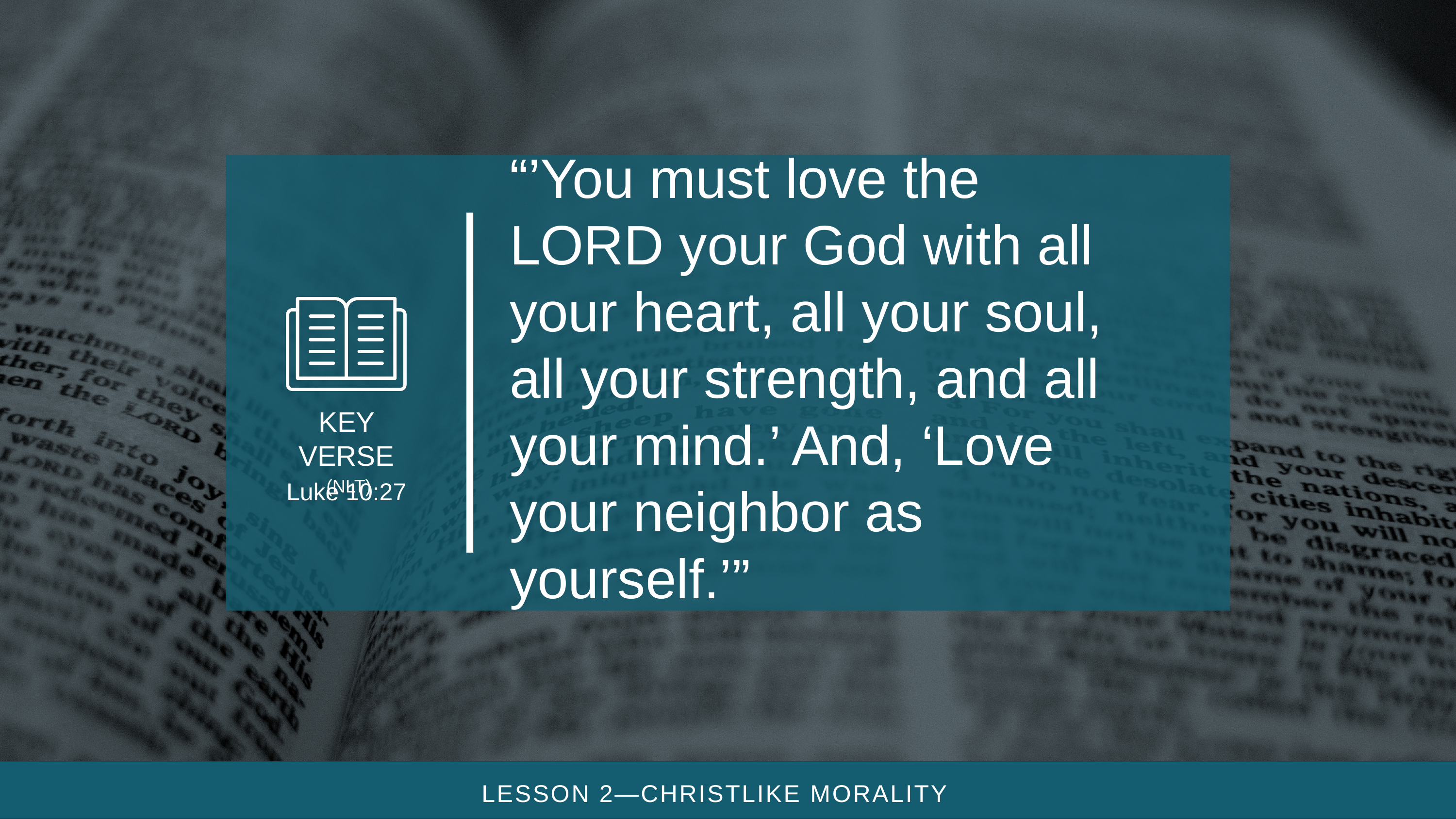

“’You must love the Lord your God with all your heart, all your soul, all your strength, and all your mind.’ And, ‘Love your neighbor as yourself.’”

(NLT)